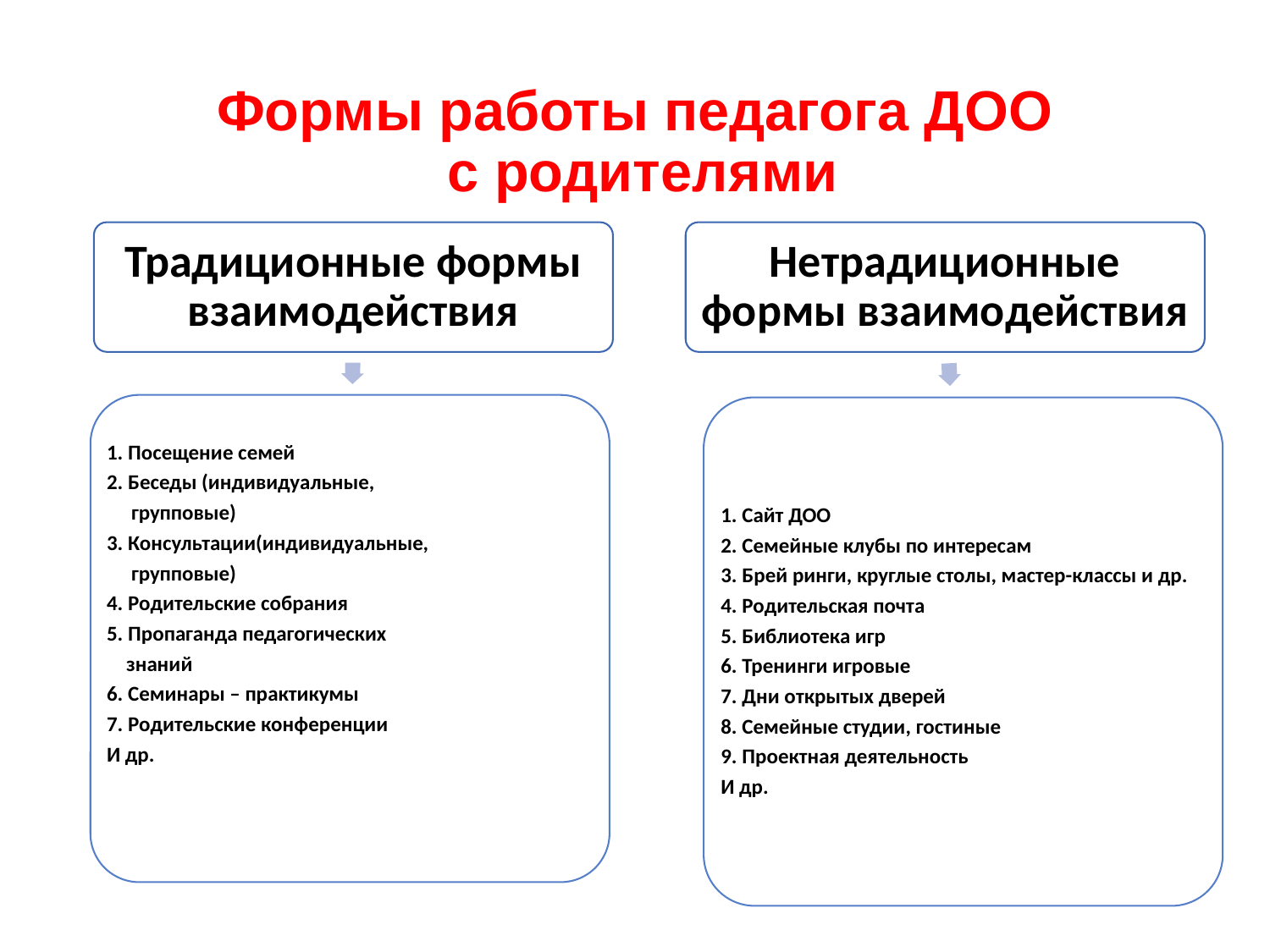

# Формы работы педагога ДОО с родителями
Традиционные формы взаимодействия
1. Посещение семей
2. Беседы (индивидуальные,
     групповые)
3. Консультации(индивидуальные,
     групповые)
4. Родительские собрания
5. Пропаганда педагогических
    знаний
6. Семинары – практикумы
7. Родительские конференции
И др.

Нетрадиционные формы взаимодействия
1. Сайт ДОО
2. Семейные клубы по интересам
3. Брей ринги, круглые столы, мастер-классы и др.
4. Родительская почта
5. Библиотека игр
6. Тренинги игровые
7. Дни открытых дверей
8. Семейные студии, гостиные
9. Проектная деятельность
И др.